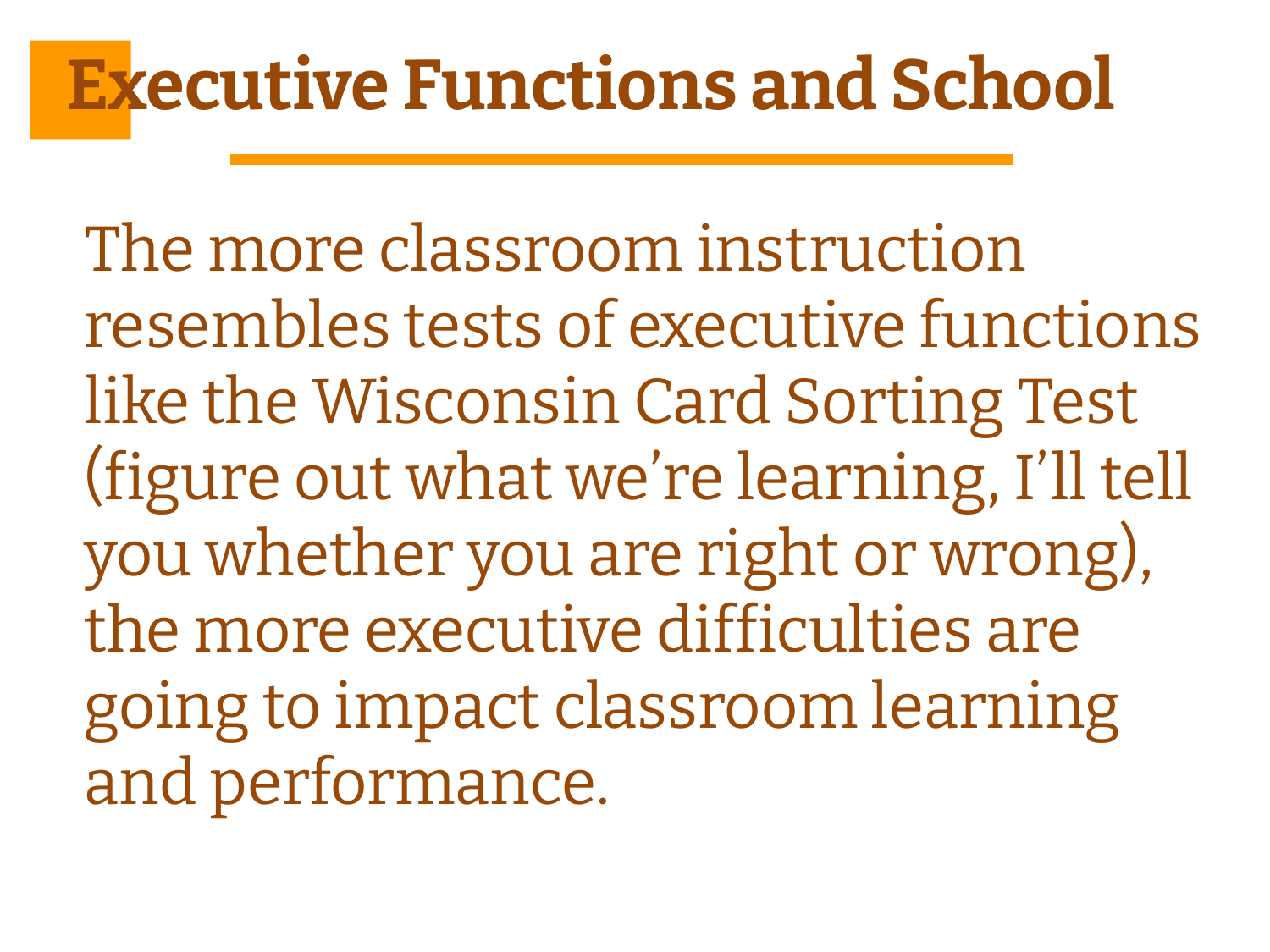

# Executive Functions and School

The more classroom instruction resembles tests of executive functions like the Wisconsin Card Sorting Test (figure out what we’re learning, I’ll tell you whether you are right or wrong), the more executive difficulties are going to impact classroom learning and performance.